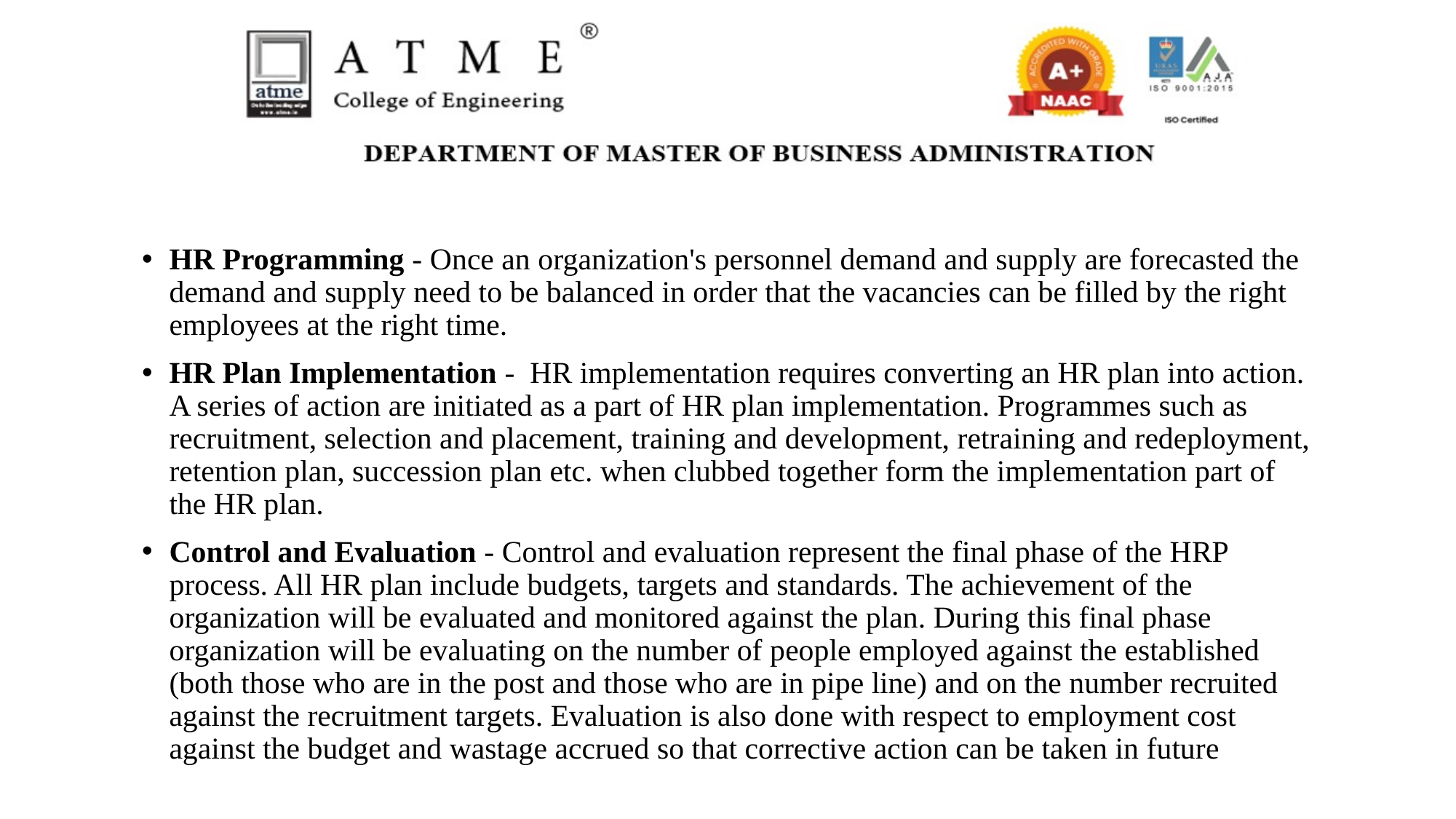

HR Programming - Once an organization's personnel demand and supply are forecasted the demand and supply need to be balanced in order that the vacancies can be filled by the right employees at the right time.
HR Plan Implementation -  HR implementation requires converting an HR plan into action. A series of action are initiated as a part of HR plan implementation. Programmes such as recruitment, selection and placement, training and development, retraining and redeployment, retention plan, succession plan etc. when clubbed together form the implementation part of the HR plan.
Control and Evaluation - Control and evaluation represent the final phase of the HRP process. All HR plan include budgets, targets and standards. The achievement of the organization will be evaluated and monitored against the plan. During this final phase organization will be evaluating on the number of people employed against the established (both those who are in the post and those who are in pipe line) and on the number recruited against the recruitment targets. Evaluation is also done with respect to employment cost against the budget and wastage accrued so that corrective action can be taken in future